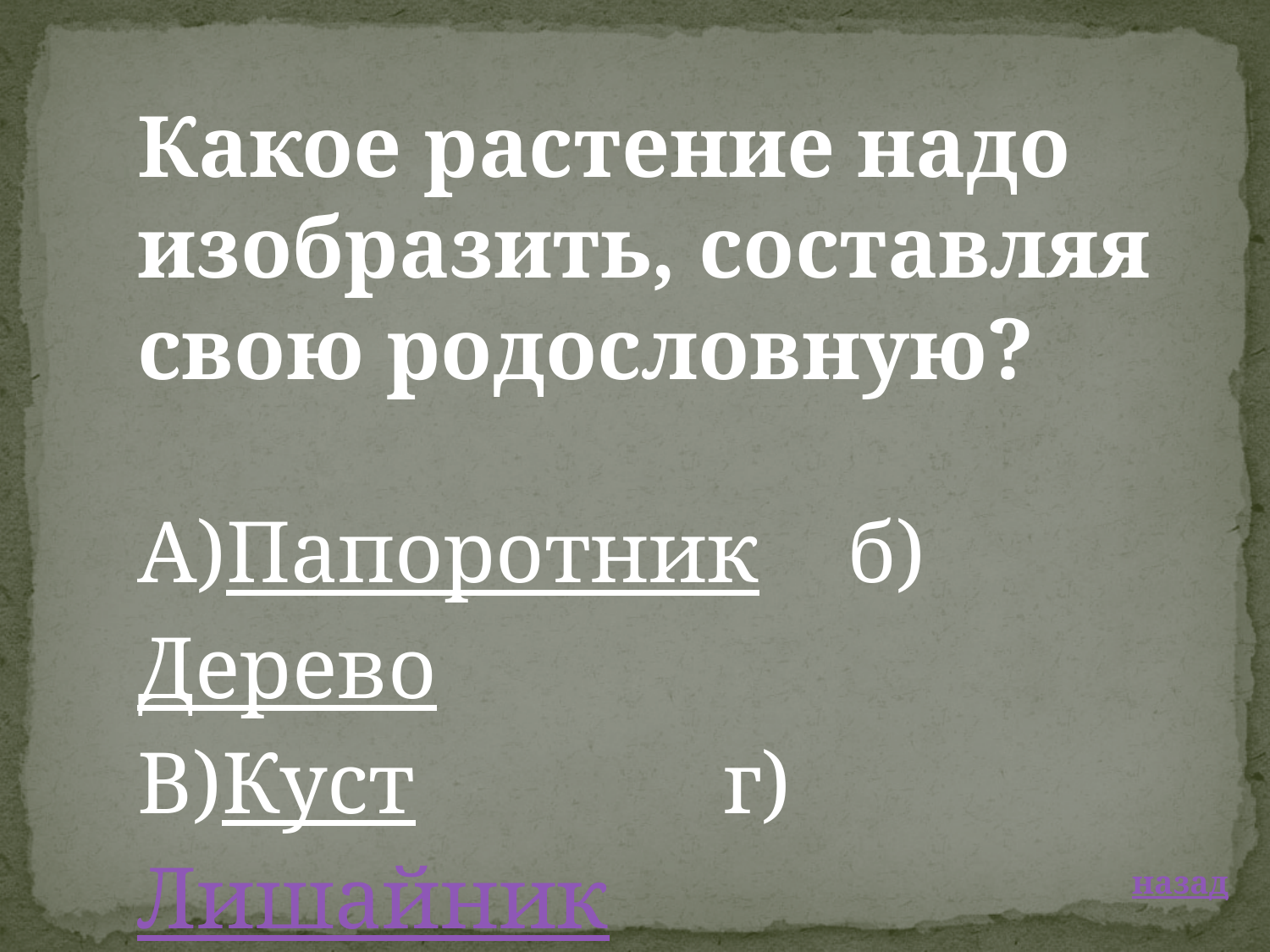

Какое растение надо изобразить, составляя свою родословную?

А)Папоротник    б)Дерево
В)Куст              г)Лишайник
 назад